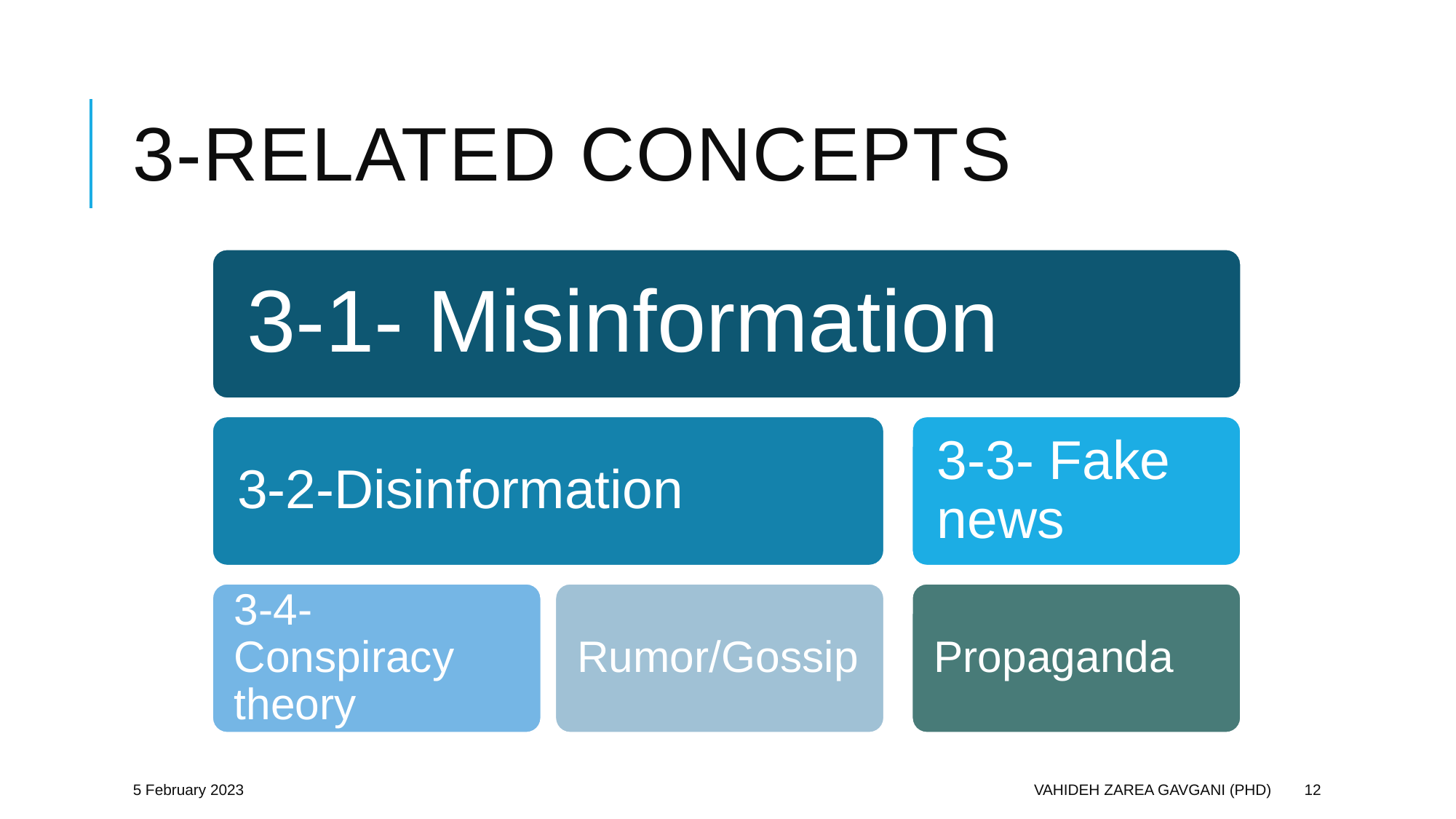

# 3-Related concepts
3-1- Misinformation
3-2-Disinformation
3-4- Conspiracy theory
Rumor/Gossip
3-3- Fake news
Propaganda

5 February 2023
Vahideh Zarea Gavgani (PhD)
12